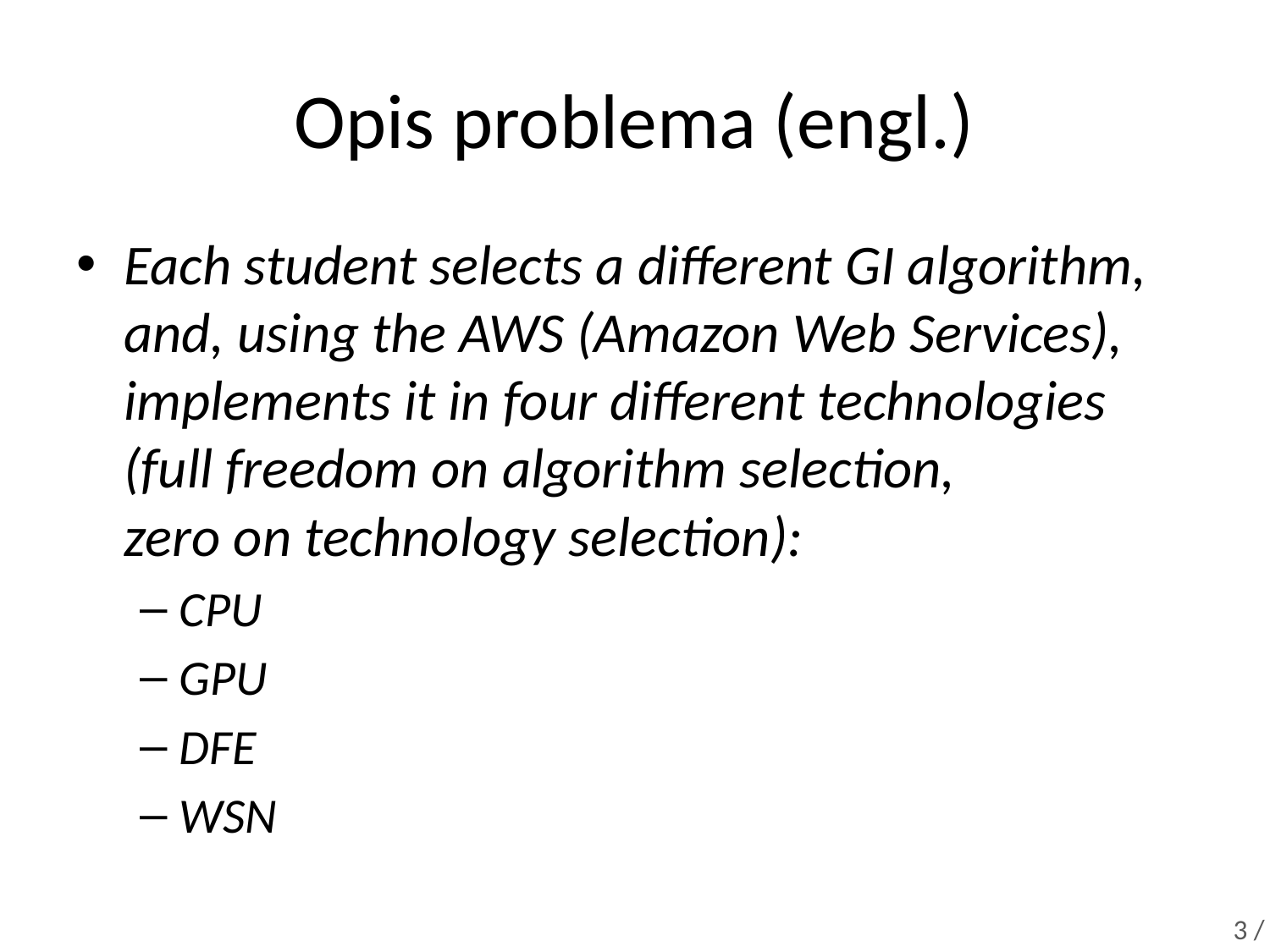

# Opis problema (engl.)
Each student selects a different GI algorithm, and, using the AWS (Amazon Web Services), implements it in four different technologies (full freedom on algorithm selection,
zero on technology selection):
CPU
GPU
DFE
WSN